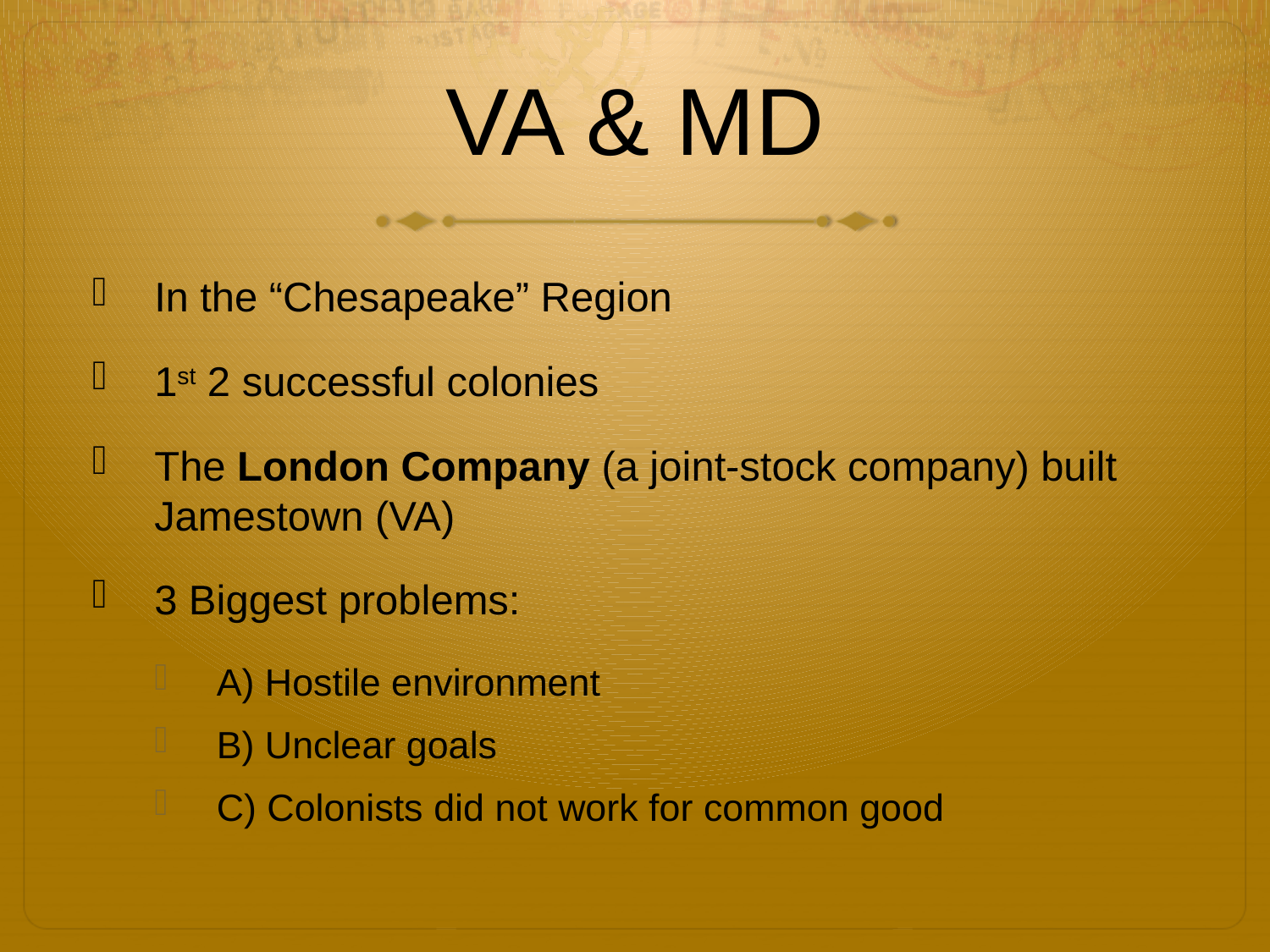

# VA & MD

In the “Chesapeake” Region
1st 2 successful colonies
The London Company (a joint-stock company) built Jamestown (VA)
3 Biggest problems:
A) Hostile environment
B) Unclear goals
C) Colonists did not work for common good